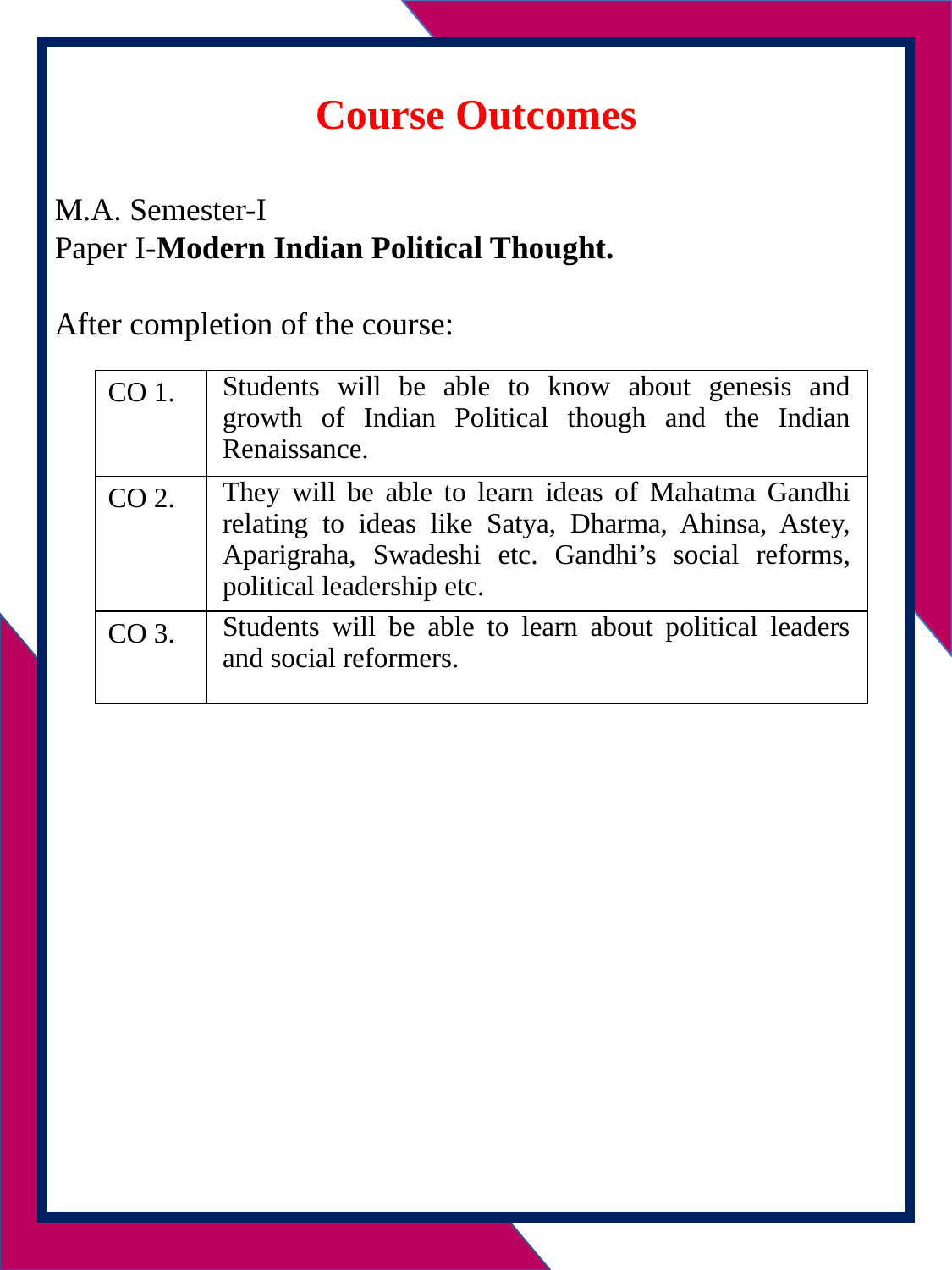

Course Outcomes

M.A. Semester-I
Paper I-Modern Indian Political Thought.

After completion of the course:

| CO 1. | Students will be able to know about genesis and growth of Indian Political though and the Indian Renaissance. |
| --- | --- |
| CO 2. | They will be able to learn ideas of Mahatma Gandhi relating to ideas like Satya, Dharma, Ahinsa, Astey, Aparigraha, Swadeshi etc. Gandhi’s social reforms, political leadership etc. |
| CO 3. | Students will be able to learn about political leaders and social reformers. |